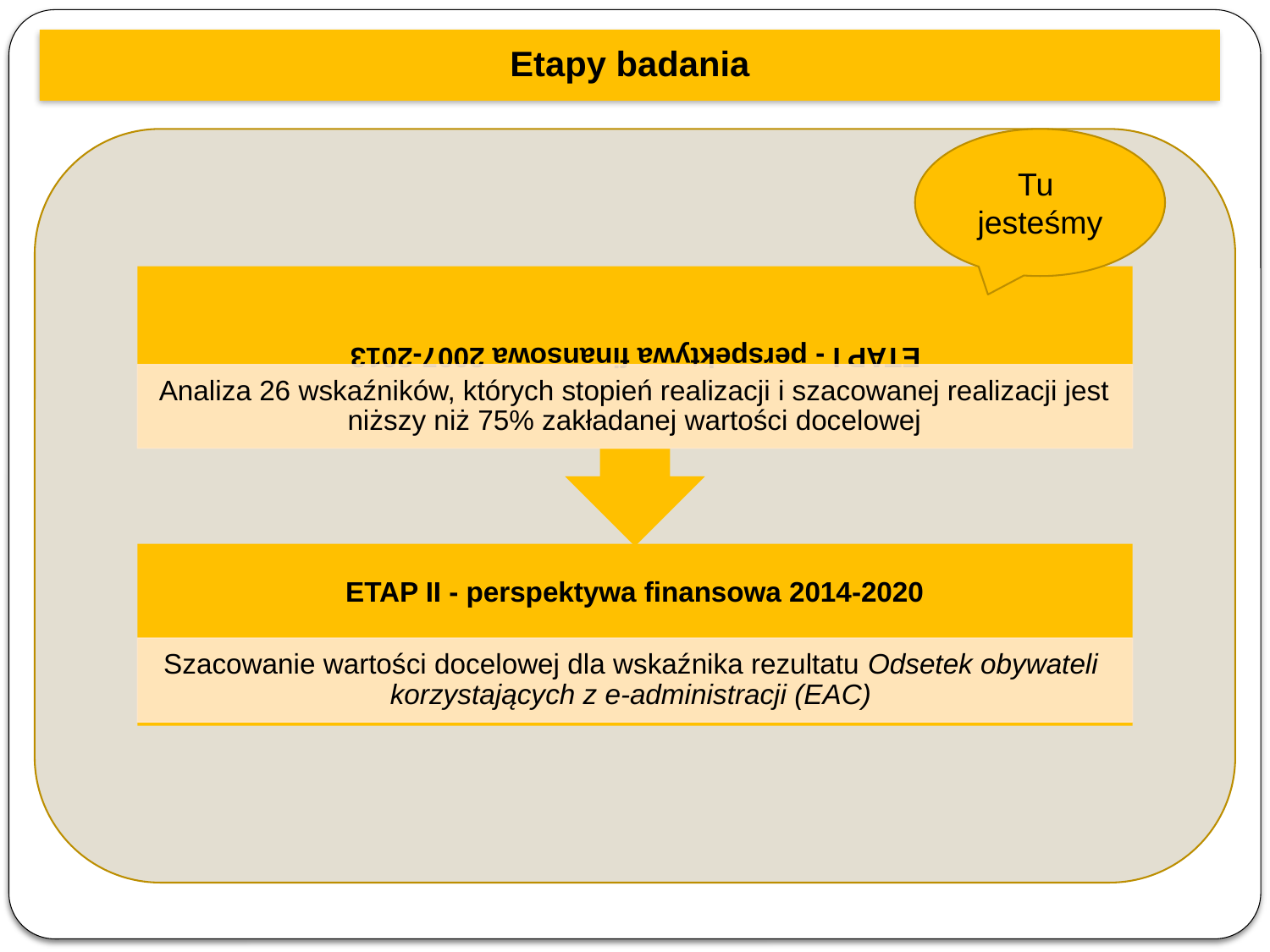

Etapy badania

Tu  jesteśmy
ETAP II - perspektywa finansowa 2014-2020
Szacowanie wartości docelowej dla wskaźnika rezultatu Odsetek obywateli
korzystających z e-administracji (EAC)
ETAP I - perspektywa finansowa 2007-2013
Analiza 26 wskaźników, których stopień realizacji i szacowanej realizacji jest niższy niż 75% zakładanej wartości docelowej